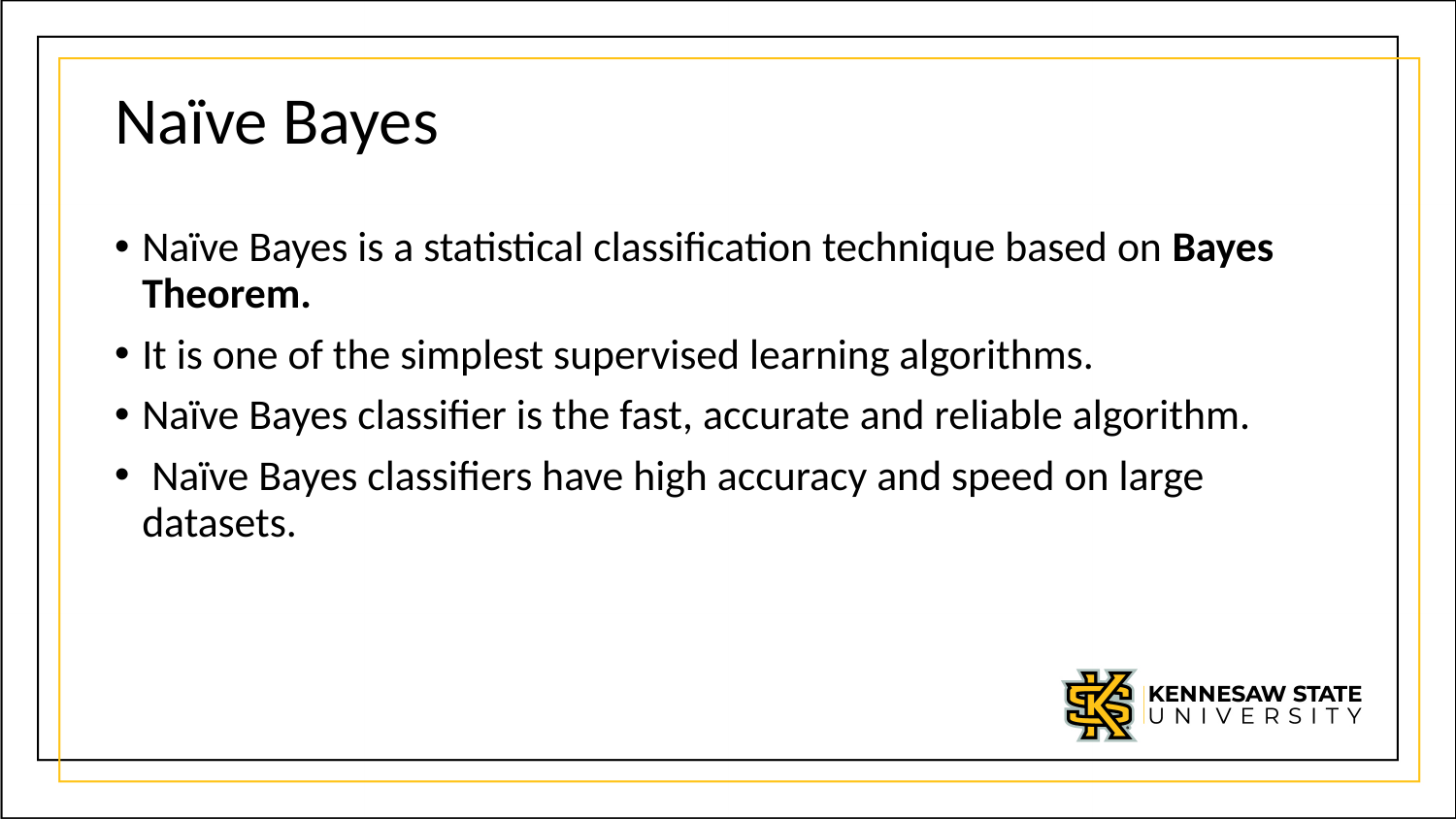

# Naïve Bayes
Naïve Bayes is a statistical classification technique based on Bayes Theorem.
It is one of the simplest supervised learning algorithms.
Naïve Bayes classifier is the fast, accurate and reliable algorithm.
 Naïve Bayes classifiers have high accuracy and speed on large datasets.